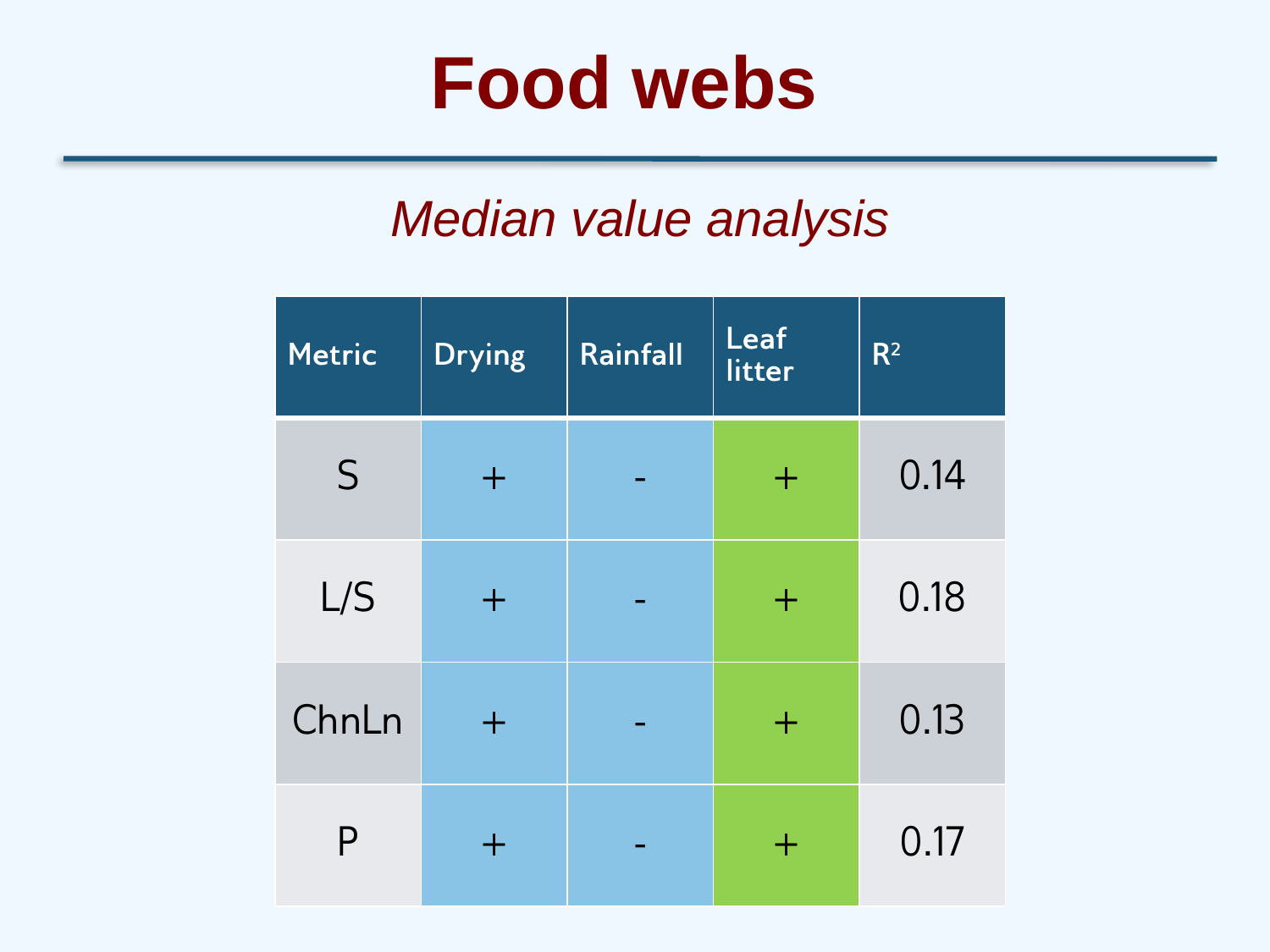

# Food webs
Median value analysis
| Metric | Drying | Rainfall | Leaf litter | R2 |
| --- | --- | --- | --- | --- |
| S | + | - | + | 0.14 |
| L/S | + | - | + | 0.18 |
| ChnLn | + | - | + | 0.13 |
| P | + | - | + | 0.17 |